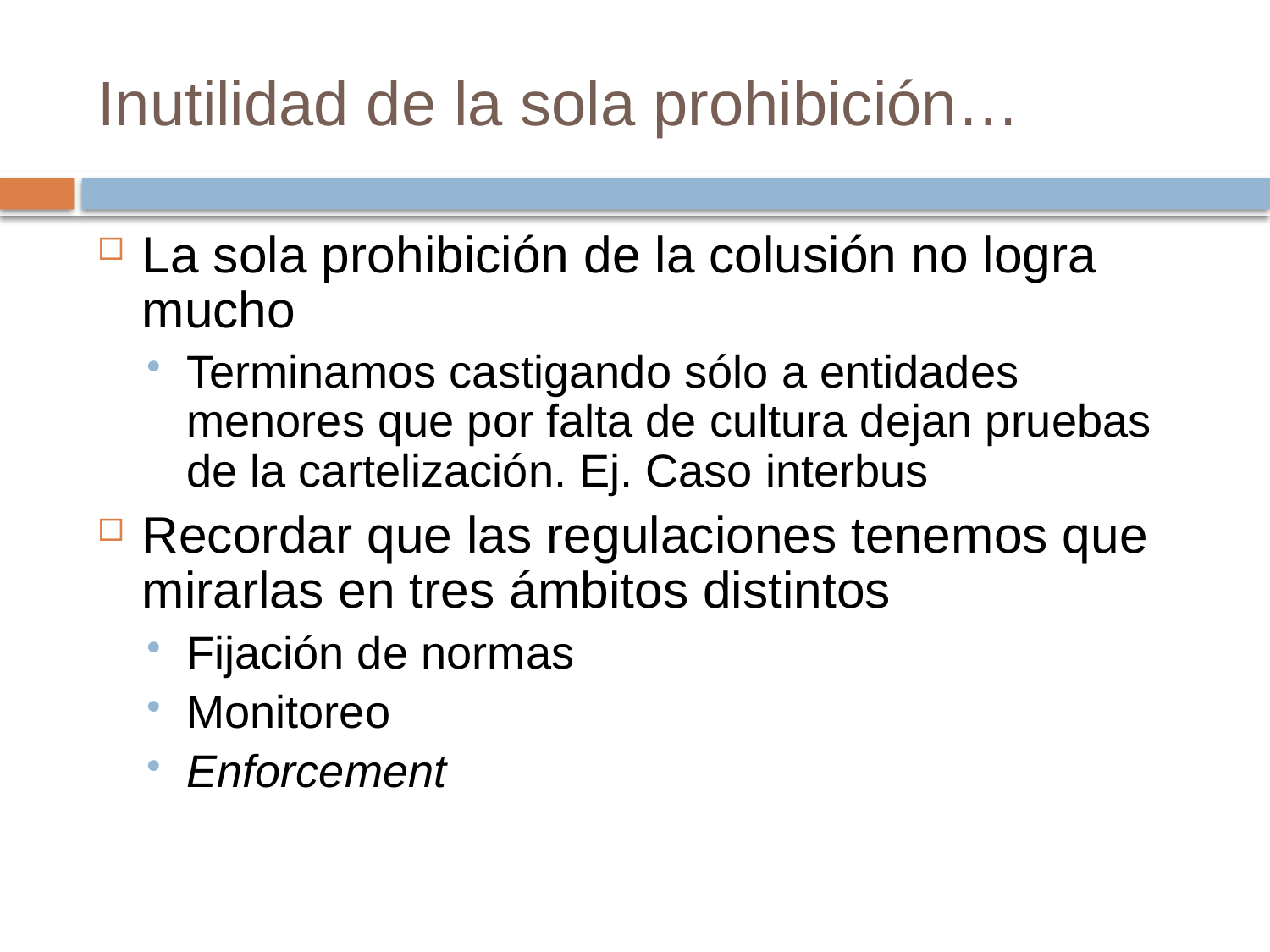

# Inutilidad de la sola prohibición…
La sola prohibición de la colusión no logra mucho
Terminamos castigando sólo a entidades menores que por falta de cultura dejan pruebas de la cartelización. Ej. Caso interbus
Recordar que las regulaciones tenemos que mirarlas en tres ámbitos distintos
Fijación de normas
Monitoreo
Enforcement